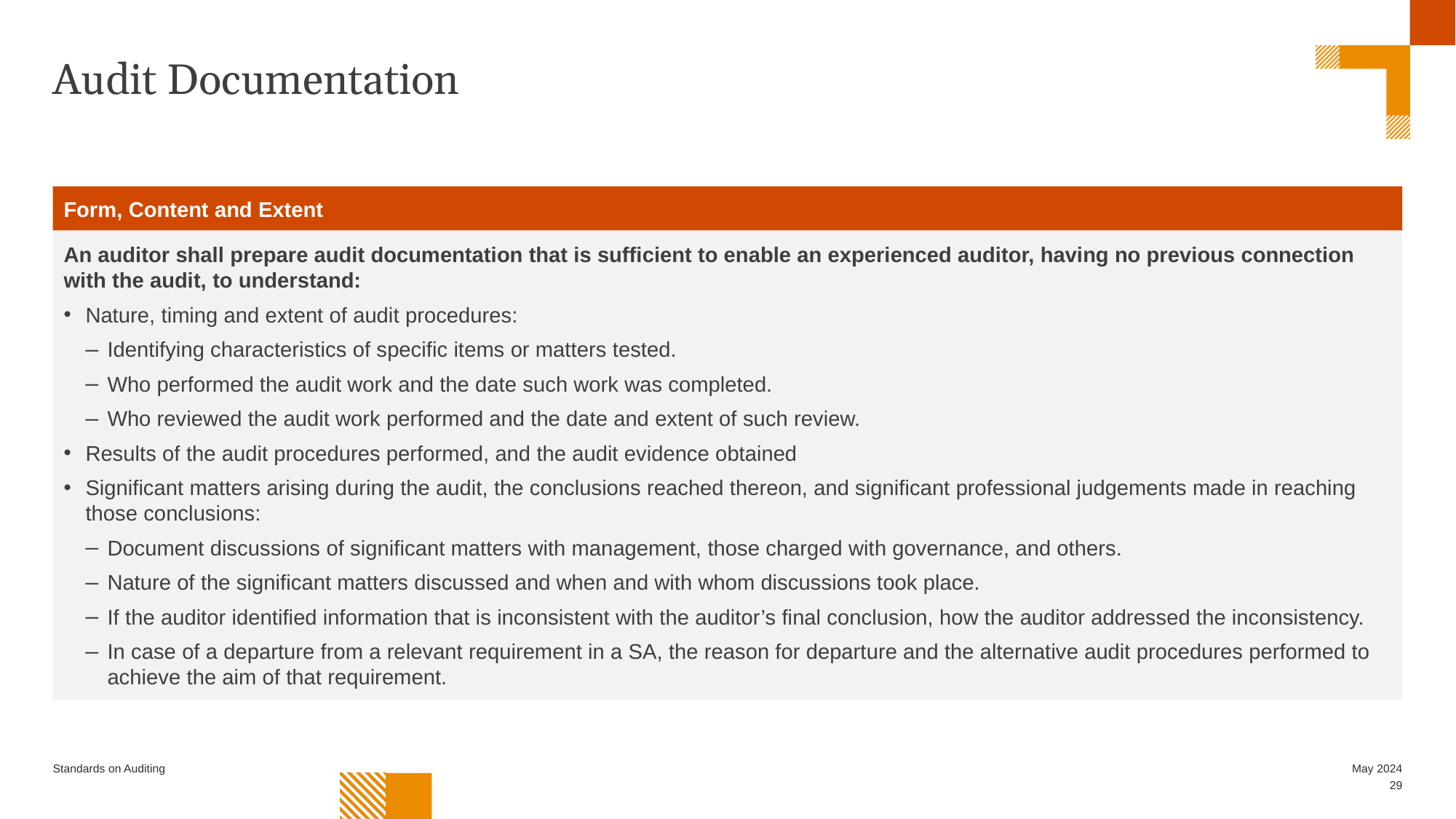

# Audit Documentation
Form, Content and Extent
An auditor shall prepare audit documentation that is sufficient to enable an experienced auditor, having no previous connection with the audit, to understand:
Nature, timing and extent of audit procedures:
Identifying characteristics of specific items or matters tested.
Who performed the audit work and the date such work was completed.
Who reviewed the audit work performed and the date and extent of such review.
Results of the audit procedures performed, and the audit evidence obtained
Significant matters arising during the audit, the conclusions reached thereon, and significant professional judgements made in reaching those conclusions:
Document discussions of significant matters with management, those charged with governance, and others.
Nature of the significant matters discussed and when and with whom discussions took place.
If the auditor identified information that is inconsistent with the auditor’s final conclusion, how the auditor addressed the inconsistency.
In case of a departure from a relevant requirement in a SA, the reason for departure and the alternative audit procedures performed to achieve the aim of that requirement.
Standards on Auditing
May 2024
29